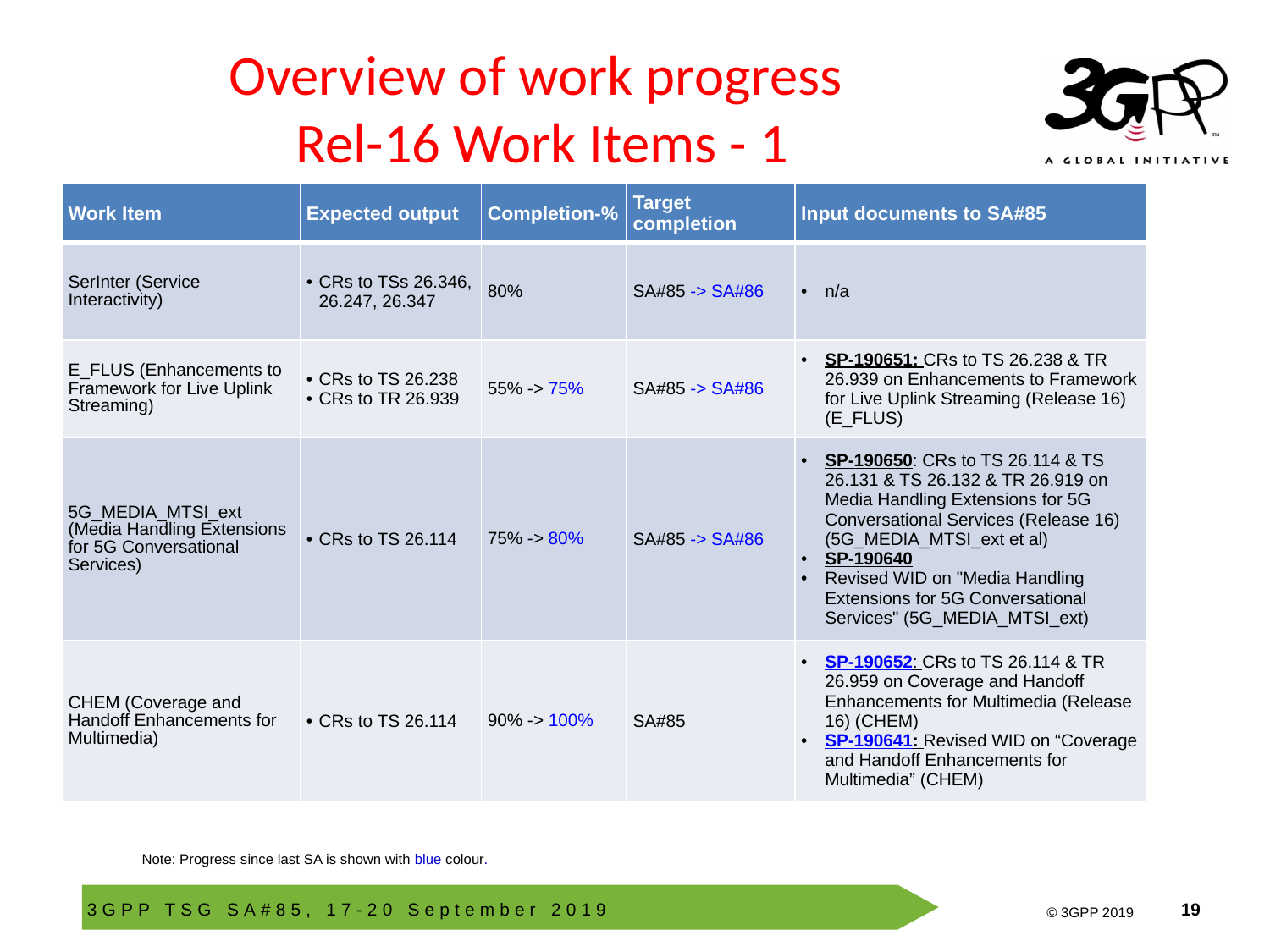

# Overview of work progress Rel-16 Work Items - 1
| Work Item | Expected output | Completion-% | Target completion | Input documents to SA#85 |
| --- | --- | --- | --- | --- |
| SerInter (Service Interactivity) | CRs to TSs 26.346, 26.247, 26.347 | 80% | SA#85 -> SA#86 | n/a |
| E\_FLUS (Enhancements to Framework for Live Uplink Streaming) | CRs to TS 26.238 CRs to TR 26.939 | 55% -> 75% | SA#85 -> SA#86 | SP-190651: CRs to TS 26.238 & TR 26.939 on Enhancements to Framework for Live Uplink Streaming (Release 16) (E\_FLUS) |
| 5G\_MEDIA\_MTSI\_ext (Media Handling Extensions for 5G Conversational Services) | CRs to TS 26.114 | 75% -> 80% | SA#85 -> SA#86 | SP-190650: CRs to TS 26.114 & TS 26.131 & TS 26.132 & TR 26.919 on Media Handling Extensions for 5G Conversational Services (Release 16) (5G\_MEDIA\_MTSI\_ext et al) SP-190640 Revised WID on "Media Handling Extensions for 5G Conversational Services" (5G\_MEDIA\_MTSI\_ext) |
| CHEM (Coverage and Handoff Enhancements for Multimedia) | CRs to TS 26.114 | 90% -> 100% | SA#85 | SP-190652: CRs to TS 26.114 & TR 26.959 on Coverage and Handoff Enhancements for Multimedia (Release 16) (CHEM) SP-190641: Revised WID on “Coverage and Handoff Enhancements for Multimedia” (CHEM) |

Note: Progress since last SA is shown with blue colour.